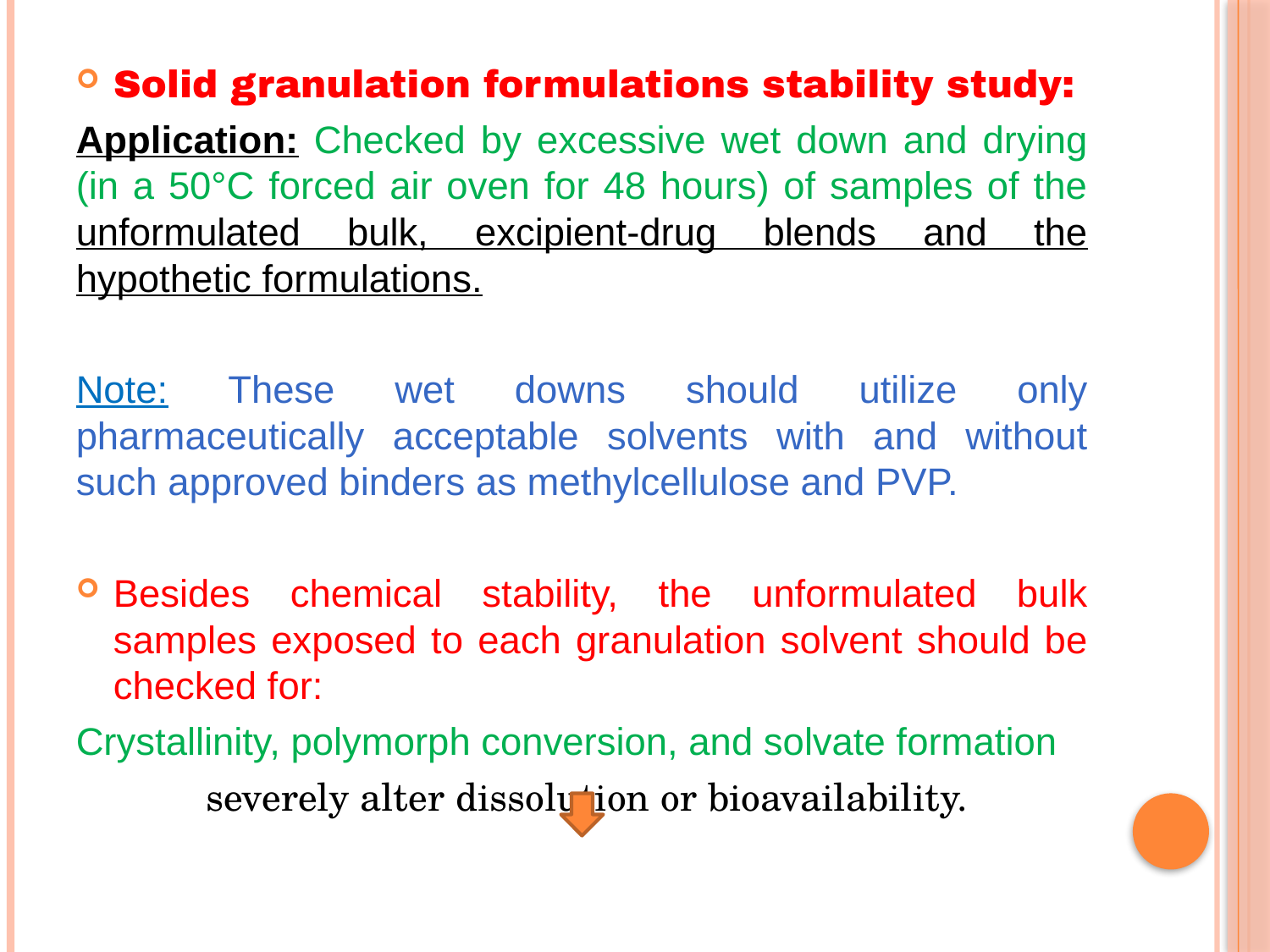

Solid granulation formulations stability study:
Application: Checked by excessive wet down and drying (in a 50°C forced air oven for 48 hours) of samples of the unformulated bulk, excipient-drug blends and the hypothetic formulations.

Note: These wet downs should utilize only pharmaceutically acceptable solvents with and without such approved binders as methylcellulose and PVP.

Besides chemical stability, the unformulated bulk samples exposed to each granulation solvent should be checked for:
Crystallinity, polymorph conversion, and solvate formation
 severely alter dissolution or bioavailability.